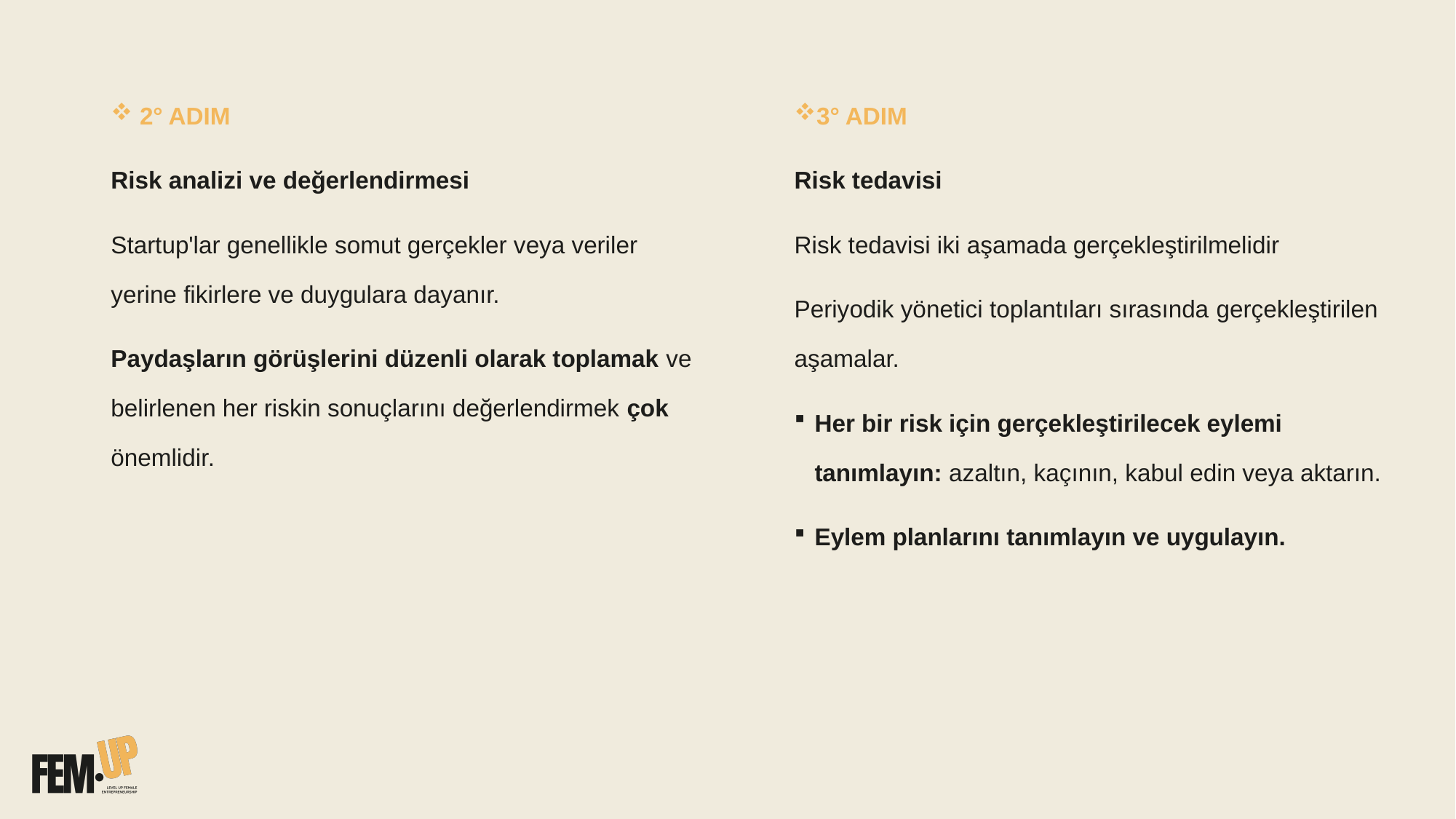

2° ADIM
Risk analizi ve değerlendirmesi
Startup'lar genellikle somut gerçekler veya veriler yerine fikirlere ve duygulara dayanır.
Paydaşların görüşlerini düzenli olarak toplamak ve belirlenen her riskin sonuçlarını değerlendirmek çok önemlidir.

3° ADIM
Risk tedavisi
Risk tedavisi iki aşamada gerçekleştirilmelidir
Periyodik yönetici toplantıları sırasında gerçekleştirilen aşamalar.
Her bir risk için gerçekleştirilecek eylemi tanımlayın: azaltın, kaçının, kabul edin veya aktarın.
Eylem planlarını tanımlayın ve uygulayın.